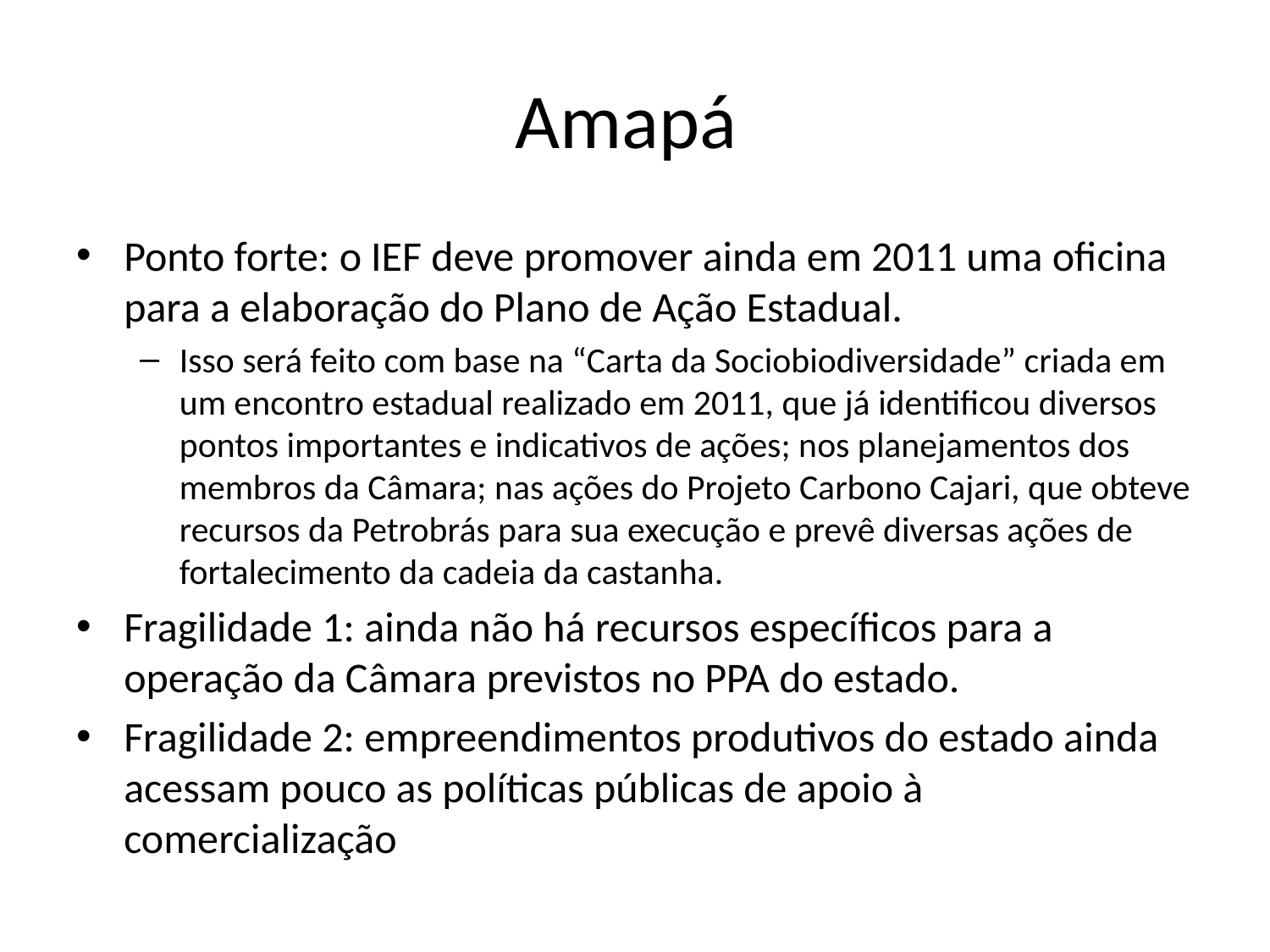

# Amapá
Ponto forte: o IEF deve promover ainda em 2011 uma oficina para a elaboração do Plano de Ação Estadual.
Isso será feito com base na “Carta da Sociobiodiversidade” criada em um encontro estadual realizado em 2011, que já identificou diversos pontos importantes e indicativos de ações; nos planejamentos dos membros da Câmara; nas ações do Projeto Carbono Cajari, que obteve recursos da Petrobrás para sua execução e prevê diversas ações de fortalecimento da cadeia da castanha.
Fragilidade 1: ainda não há recursos específicos para a operação da Câmara previstos no PPA do estado.
Fragilidade 2: empreendimentos produtivos do estado ainda acessam pouco as políticas públicas de apoio à comercialização